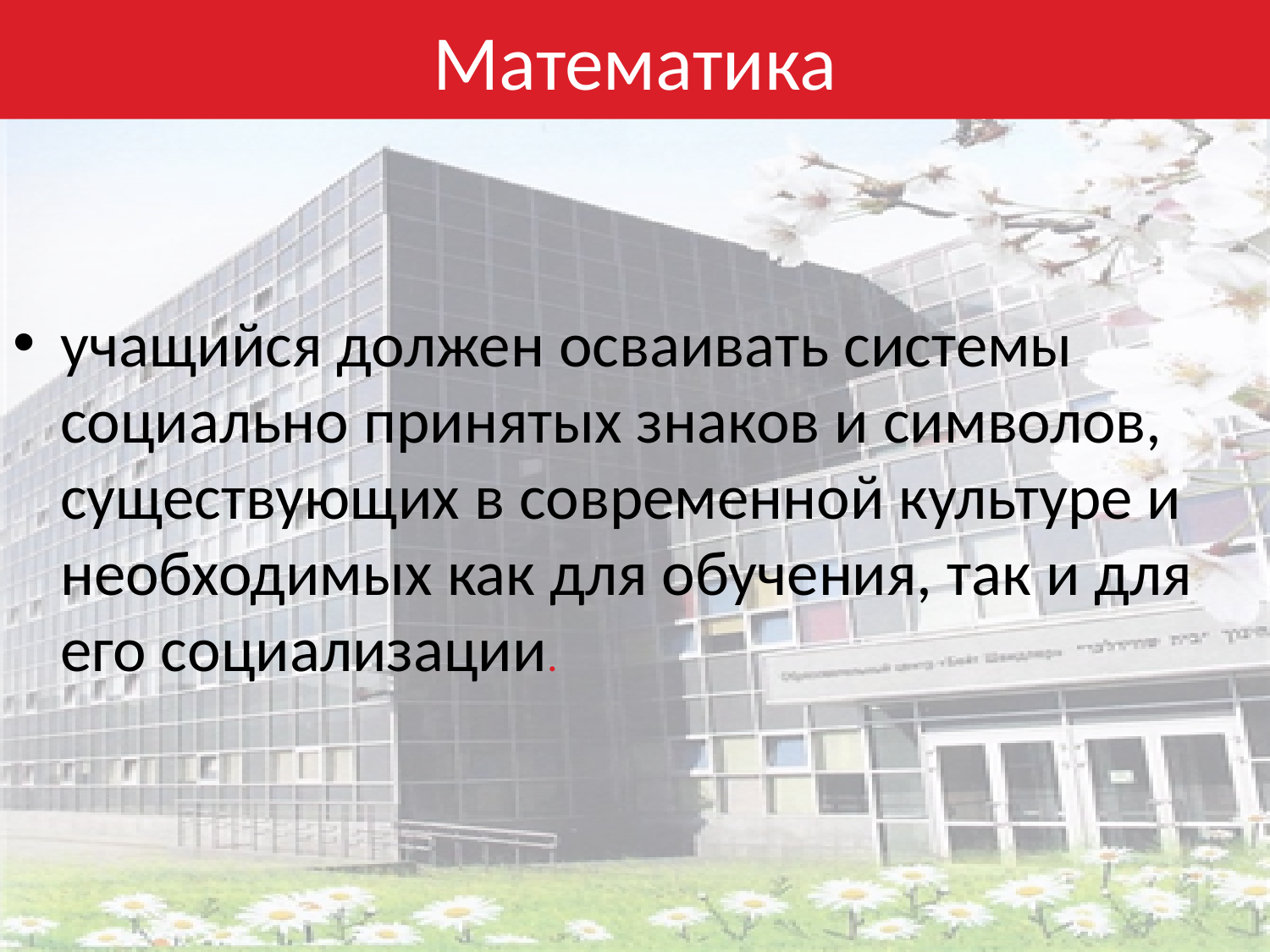

Математика

учащийся должен осваивать системы социально принятых знаков и символов, существующих в современной культуре и необходимых как для обучения, так и для его социализации.